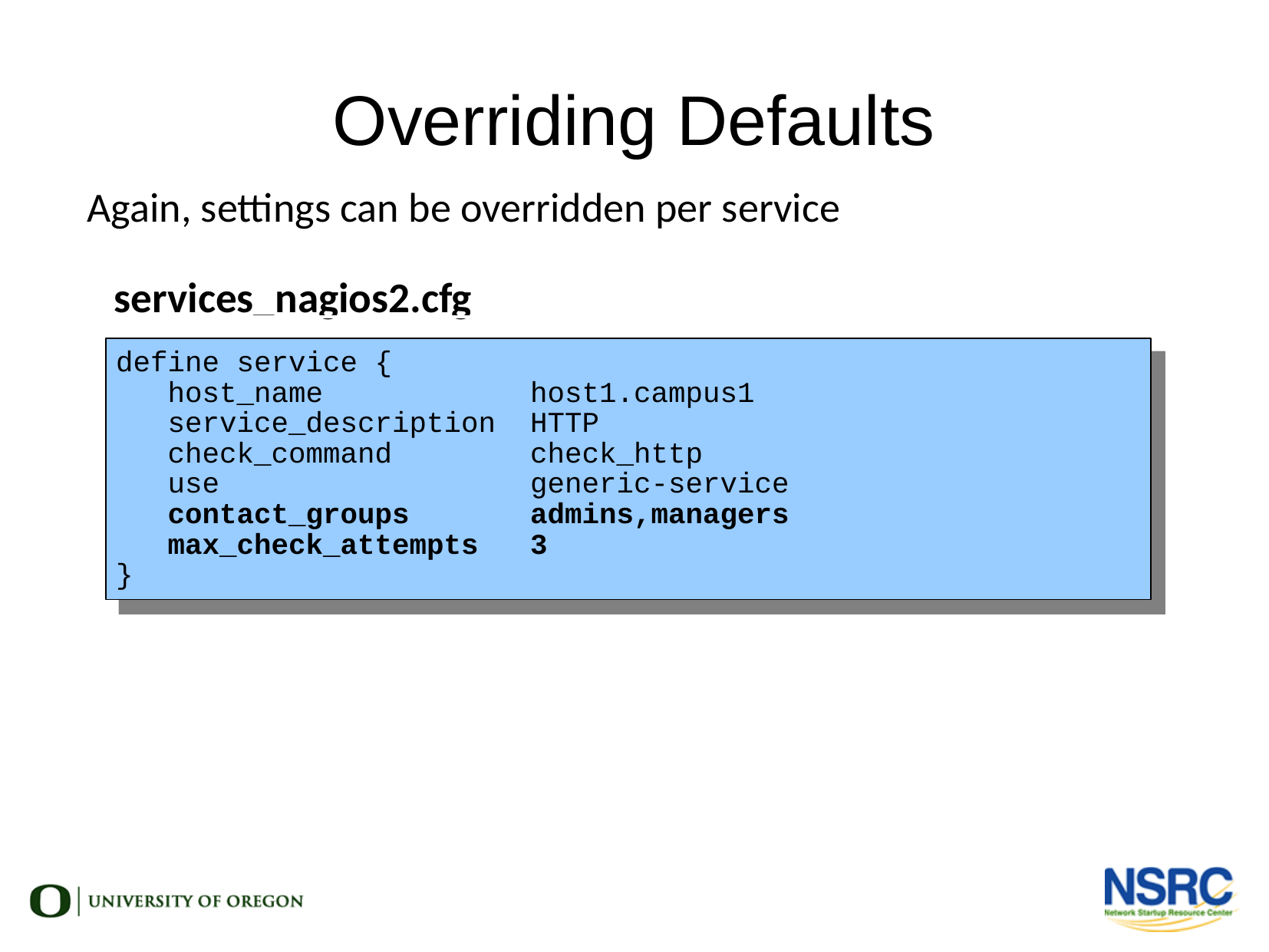

Overriding Defaults
Again, settings can be overridden per service
services_nagios2.cfg
define service {
   host_name            host1.campus1
   service_description  HTTP
   check_command        check_http
   use                  generic-service
   contact_groups       admins,managers
   max_check_attempts   3
}